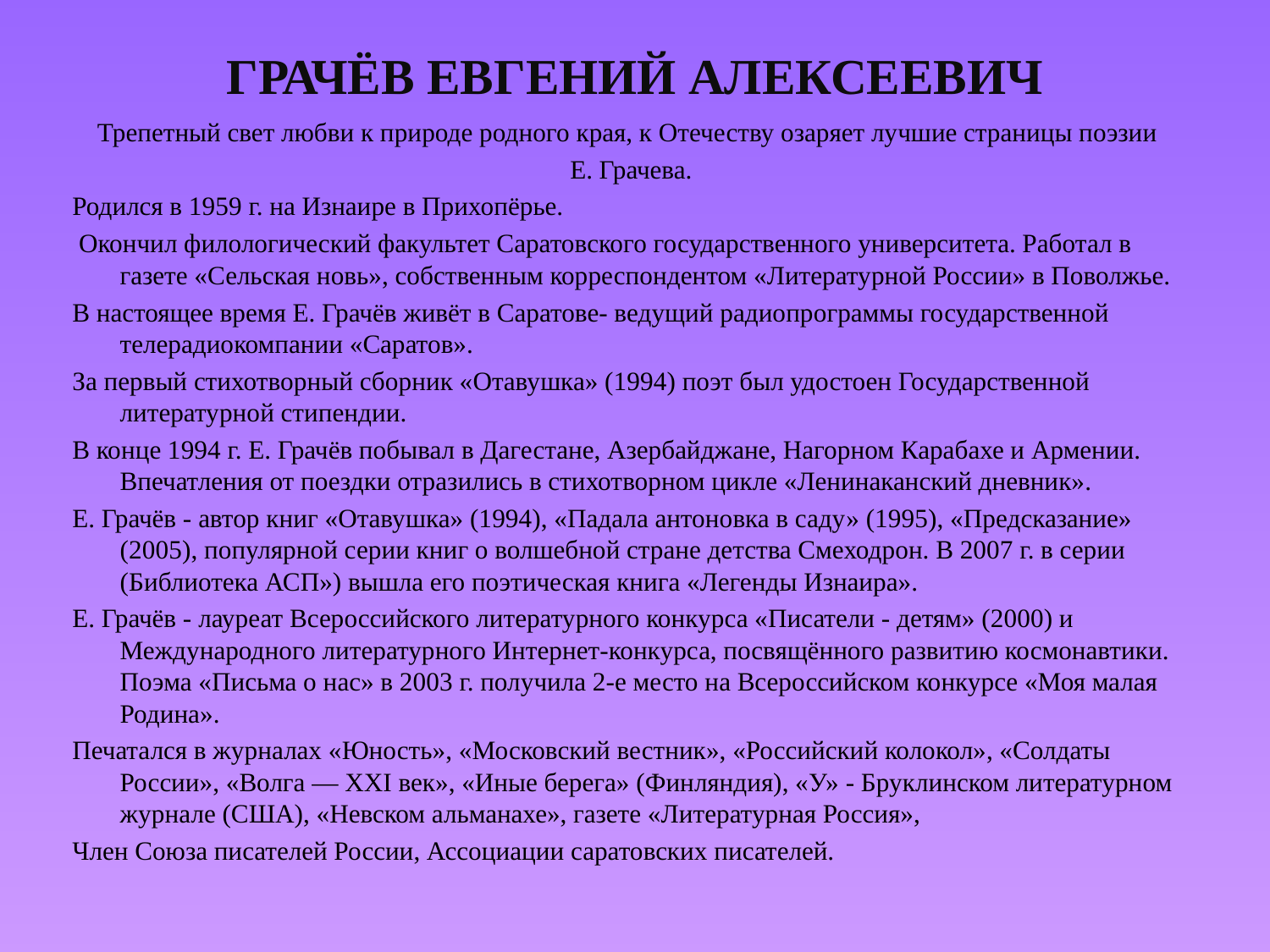

# ГРАЧЁВ ЕВГЕНИЙ АЛЕКСЕЕВИЧ
Трепетный свет любви к природе родного края, к Отечеству озаряет лучшие страницы поэзии
Е. Грачева.
Родился в 1959 г. на Изнаире в Прихопёрье.
 Окончил филологический факультет Саратовского государственного университета. Работал в газете «Сельская новь», собственным корреспондентом «Литературной России» в Поволжье.
В настоящее время Е. Грачёв живёт в Саратове- ведущий радиопрограммы государственной телерадиокомпании «Саратов».
За первый стихотворный сборник «Отавушка» (1994) поэт был удостоен Государственной литературной стипендии.
В конце 1994 г. Е. Грачёв побывал в Дагестане, Азербайджане, Нагорном Карабахе и Армении. Впечатления от поездки отразились в стихотворном цикле «Ленинаканский дневник».
Е. Грачёв - автор книг «Отавушка» (1994), «Падала антоновка в саду» (1995), «Предсказание» (2005), популярной серии книг о волшебной стране детства Смеходрон. В 2007 г. в серии (Библиотека АСП») вышла его поэтическая книга «Легенды Изнаира».
Е. Грачёв - лауреат Всероссийского литературного конкурса «Писатели - детям» (2000) и Международного литературного Интернет-конкурса, посвящённого развитию космонавтики. Поэма «Письма о нас» в 2003 г. получила 2-е место на Всероссийском конкурсе «Моя малая Родина».
Печатался в журналах «Юность», «Московский вестник», «Российский колокол», «Солдаты России», «Волга — XXI век», «Иные берега» (Финляндия), «У» - Бруклинском литературном журнале (США), «Невском альманахе», газете «Литературная Россия»,
Член Союза писателей России, Ассоциации саратовских писателей.